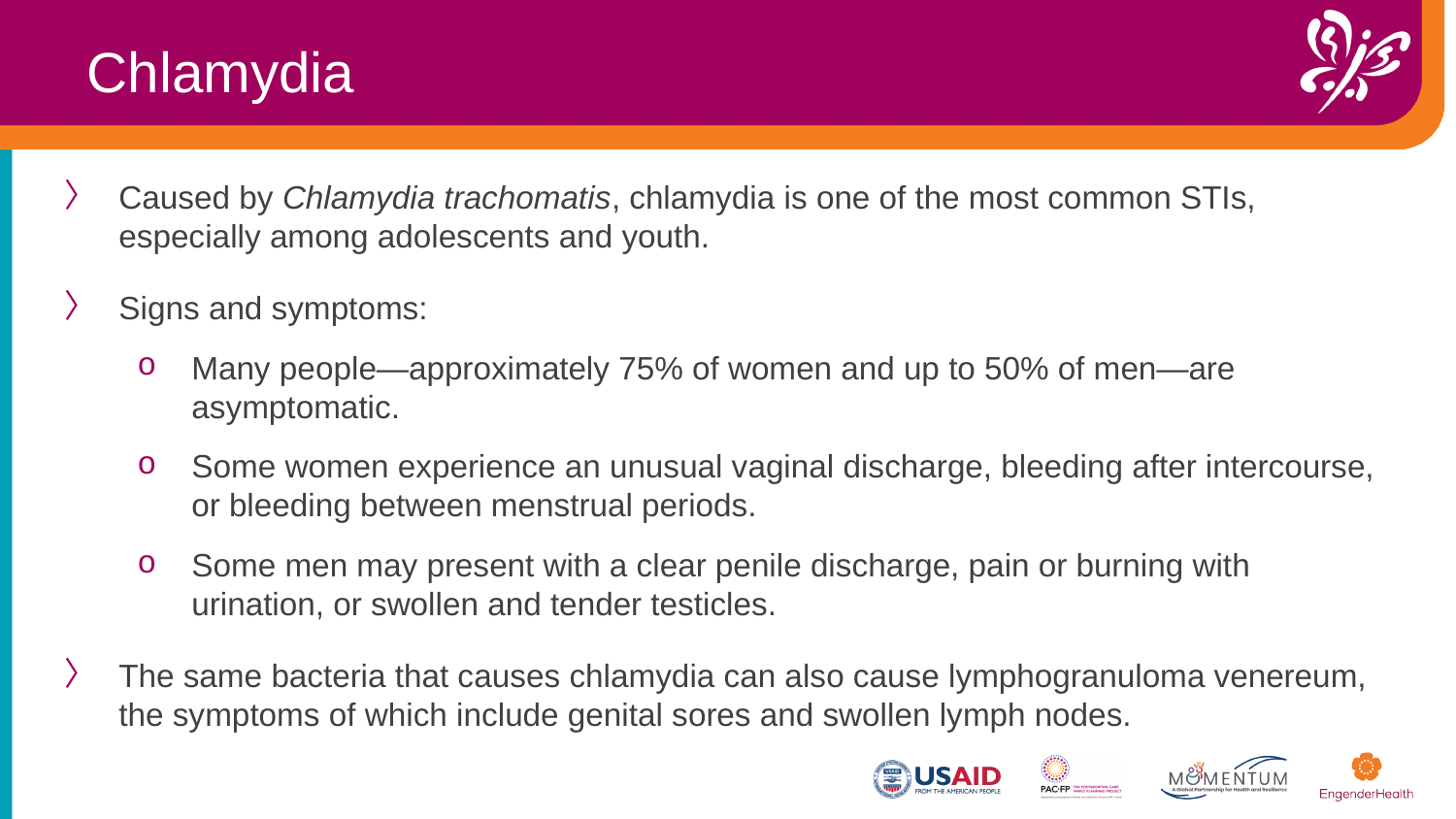

Chlamydia
Caused by Chlamydia trachomatis, chlamydia is one of the most common STIs, especially among adolescents and youth.
Signs and symptoms:
Many people—approximately 75% of women and up to 50% of men—are asymptomatic.
Some women experience an unusual vaginal discharge, bleeding after intercourse, or bleeding between menstrual periods.
Some men may present with a clear penile discharge, pain or burning with urination, or swollen and tender testicles.
The same bacteria that causes chlamydia can also cause lymphogranuloma venereum, the symptoms of which include genital sores and swollen lymph nodes.